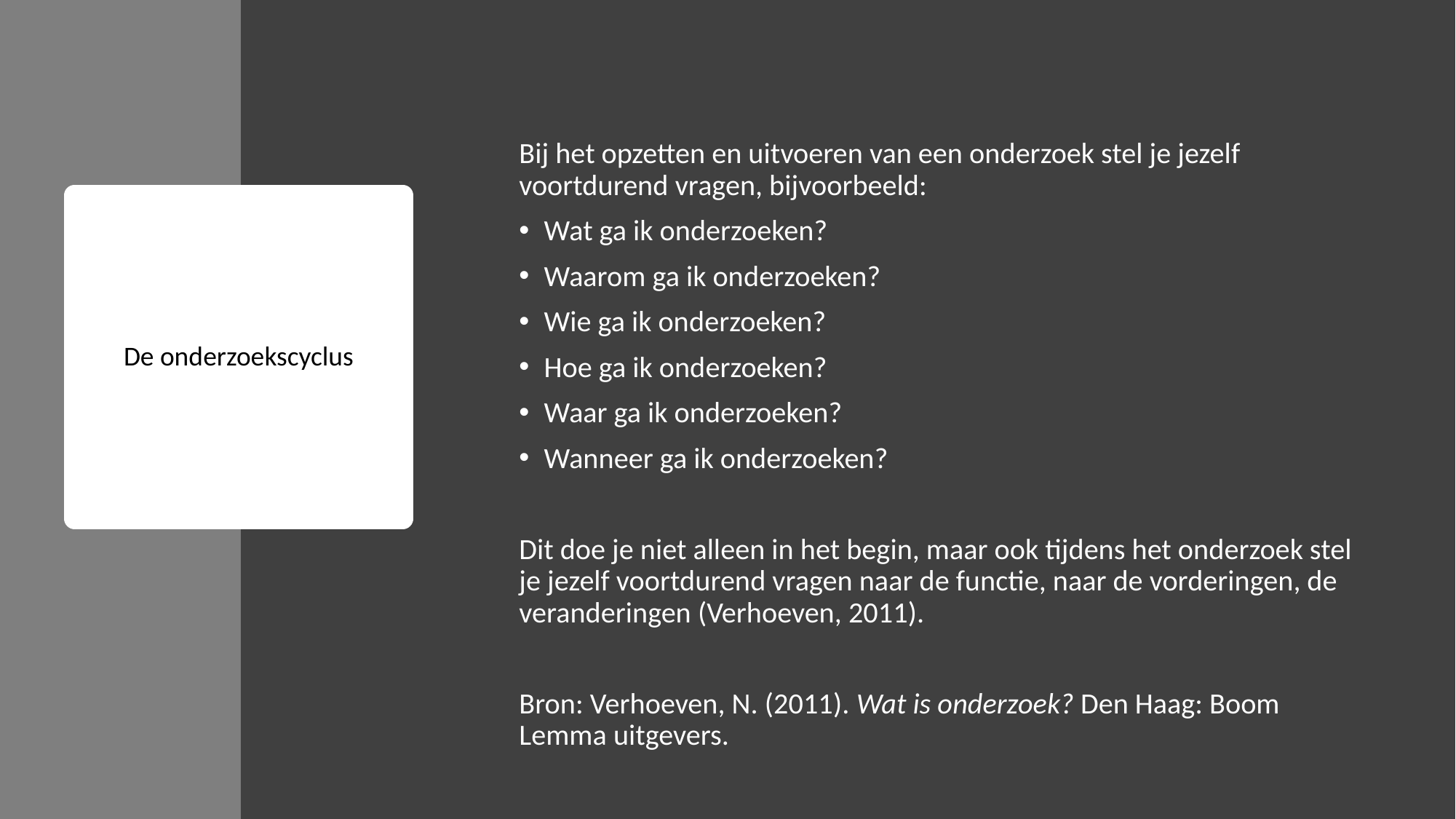

Bij het opzetten en uitvoeren van een onderzoek stel je jezelf voortdurend vragen, bijvoorbeeld:
Wat ga ik onderzoeken?
Waarom ga ik onderzoeken?
Wie ga ik onderzoeken?
Hoe ga ik onderzoeken?
Waar ga ik onderzoeken?
Wanneer ga ik onderzoeken?

Dit doe je niet alleen in het begin, maar ook tijdens het onderzoek stel je jezelf voortdurend vragen naar de functie, naar de vorderingen, de veranderingen (Verhoeven, 2011).

Bron: Verhoeven, N. (2011). Wat is onderzoek? Den Haag: Boom Lemma uitgevers.
# De onderzoekscyclus